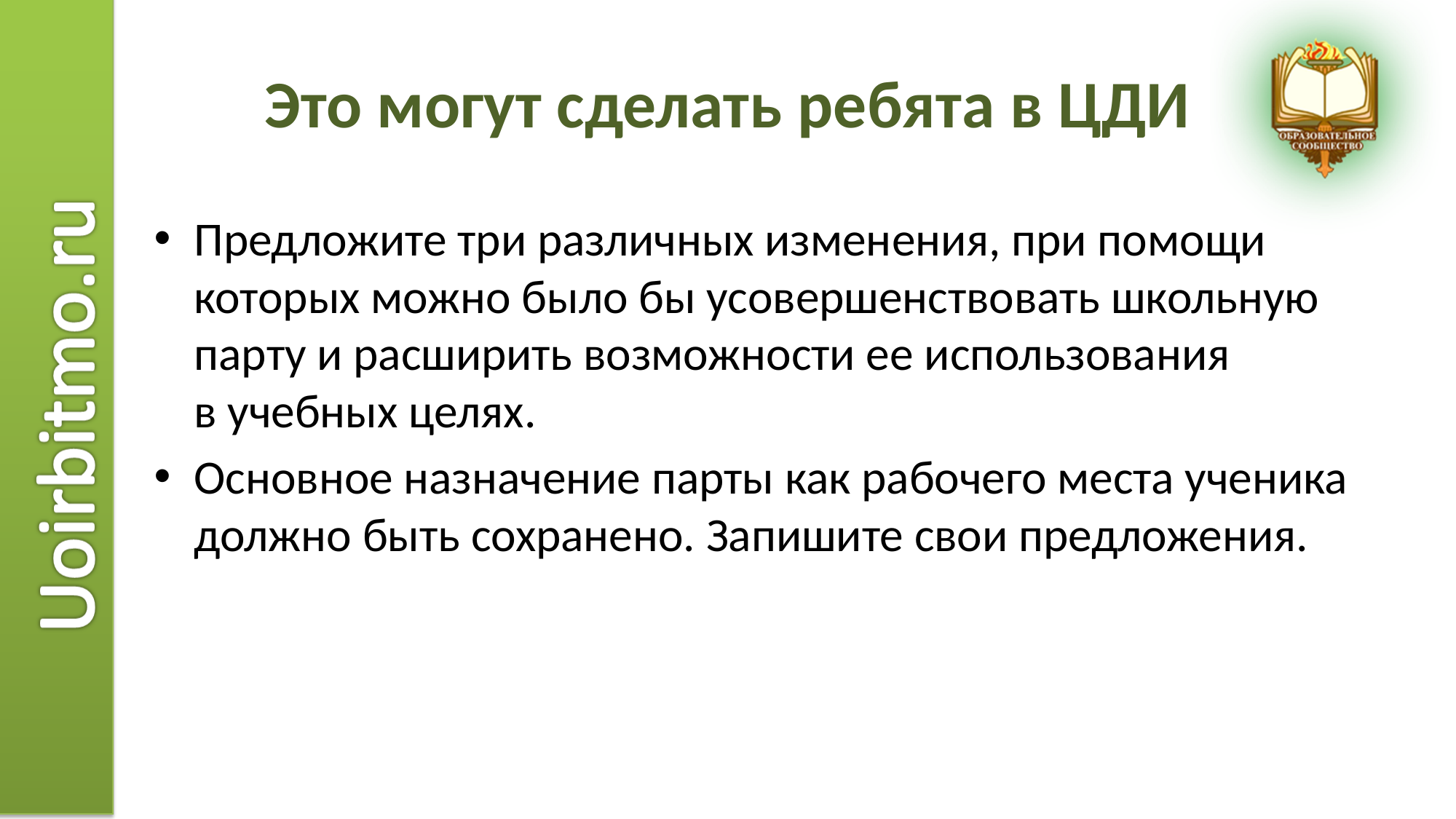

# Это могут сделать ребята в ЦДИ
Предложите три различных изменения, при помощи которых можно было бы усовершенствовать школьную парту и расширить возможности ее использования в учебных целях.
Основное назначение парты как рабочего места ученика должно быть сохранено. Запишите свои предложения.